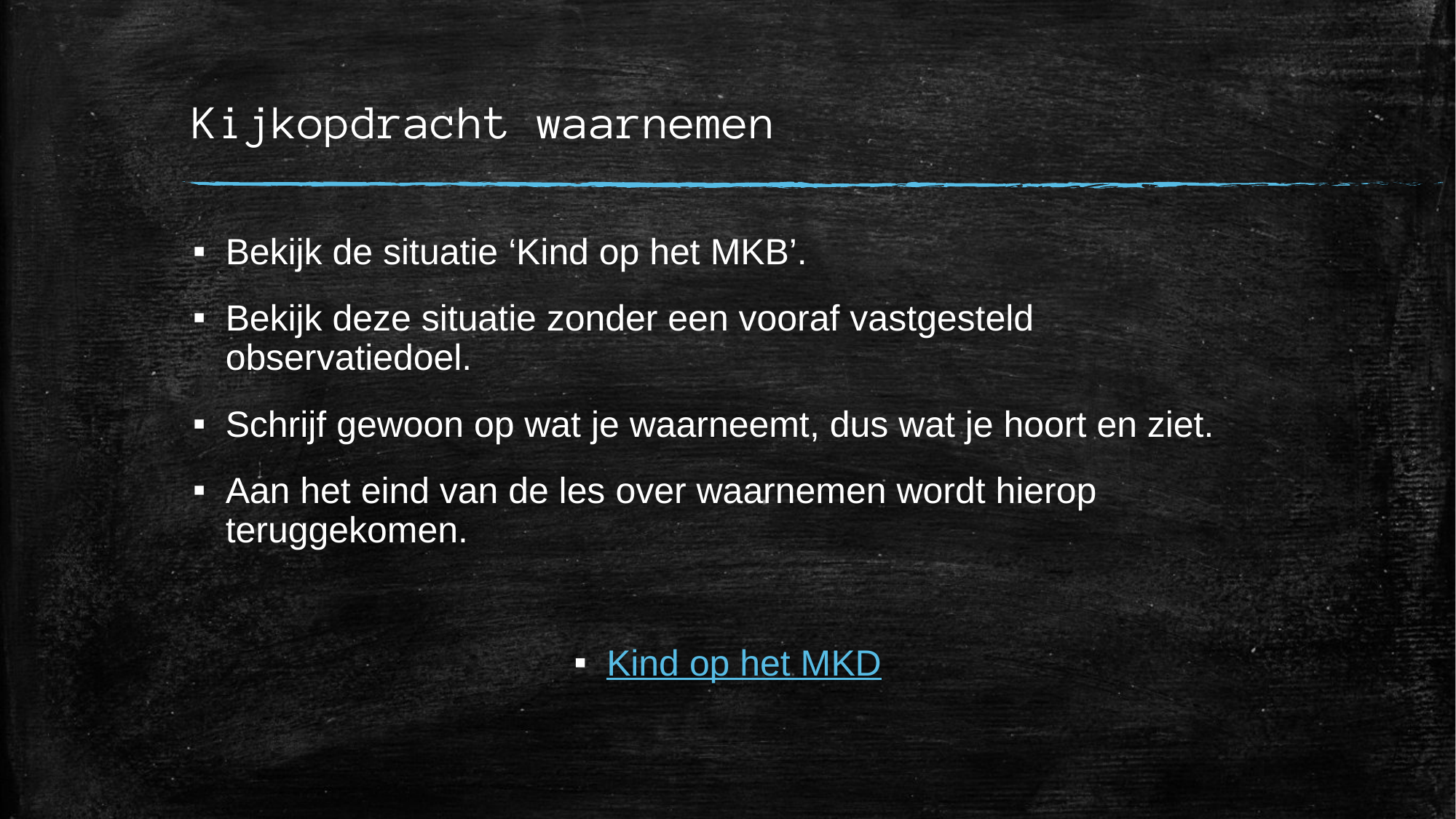

# Kijkopdracht waarnemen
Bekijk de situatie ‘Kind op het MKB’.
Bekijk deze situatie zonder een vooraf vastgesteld observatiedoel.
Schrijf gewoon op wat je waarneemt, dus wat je hoort en ziet.
Aan het eind van de les over waarnemen wordt hierop teruggekomen.

Kind op het MKD